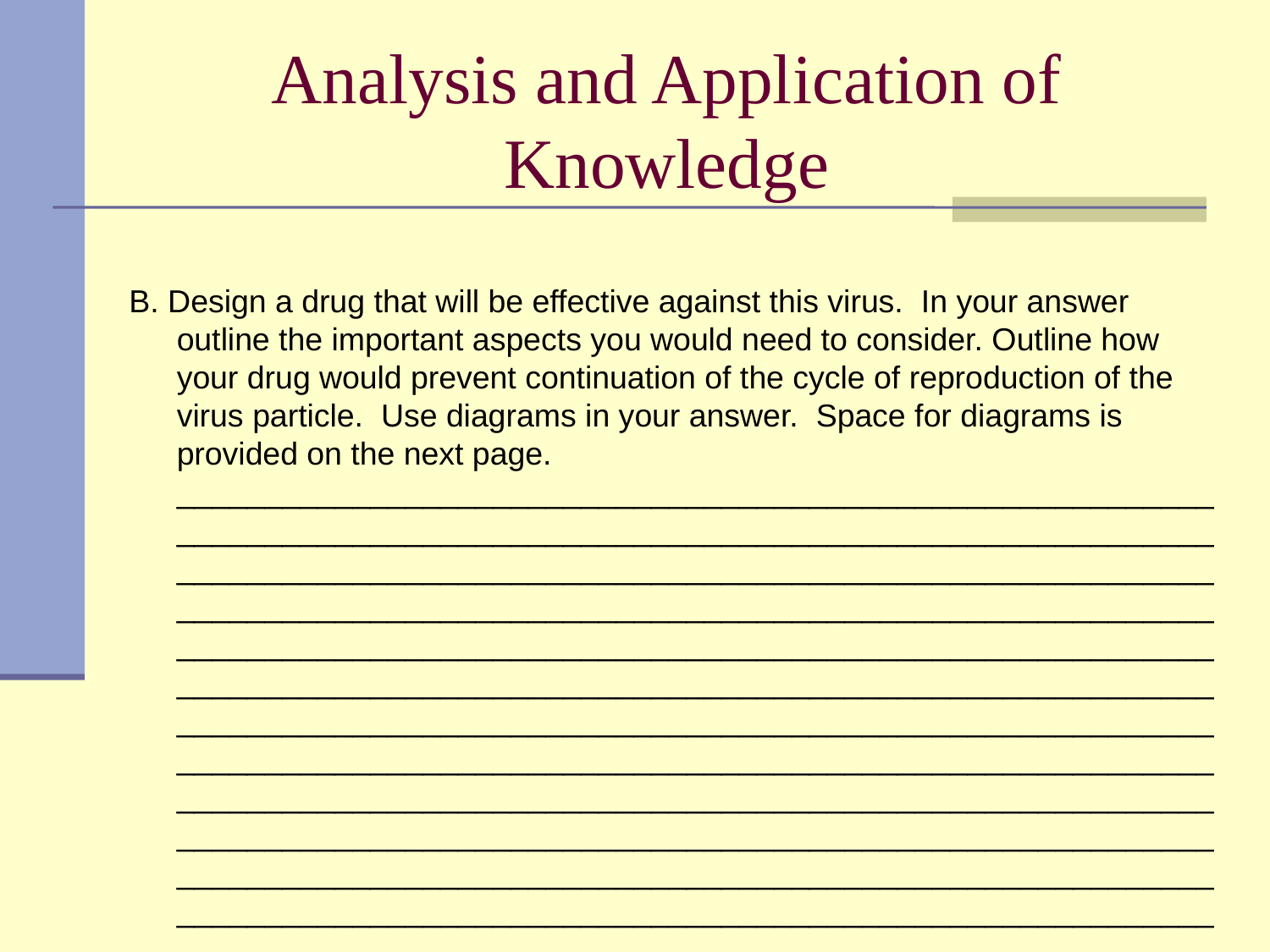

# Analysis and Application of Knowledge
B. Design a drug that will be effective against this virus.  In your answer outline the important aspects you would need to consider. Outline how your drug would prevent continuation of the cycle of reproduction of the virus particle.  Use diagrams in your answer.  Space for diagrams is provided on the next page. ________________________________________________________________________________________________________________________________________________________________________________________________________________________________________________________________________________________________________________________________________________________________________________________________________________________________________________________________________________________________________________________________________________________________________________________________________________________________________________________________________________________________________________________________________________________